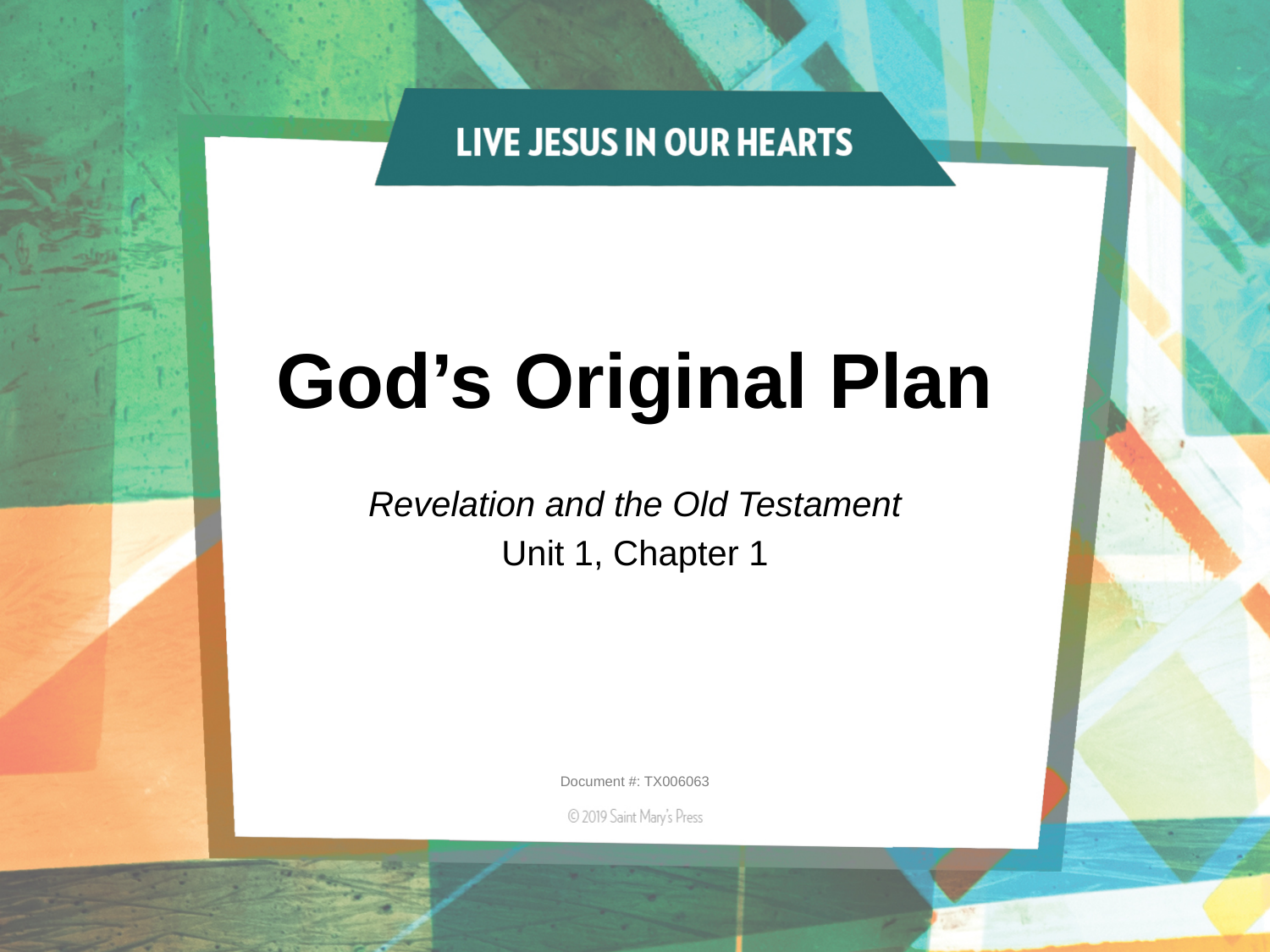

# God’s Original Plan
Revelation and the Old Testament
Unit 1, Chapter 1
Document #: TX006063